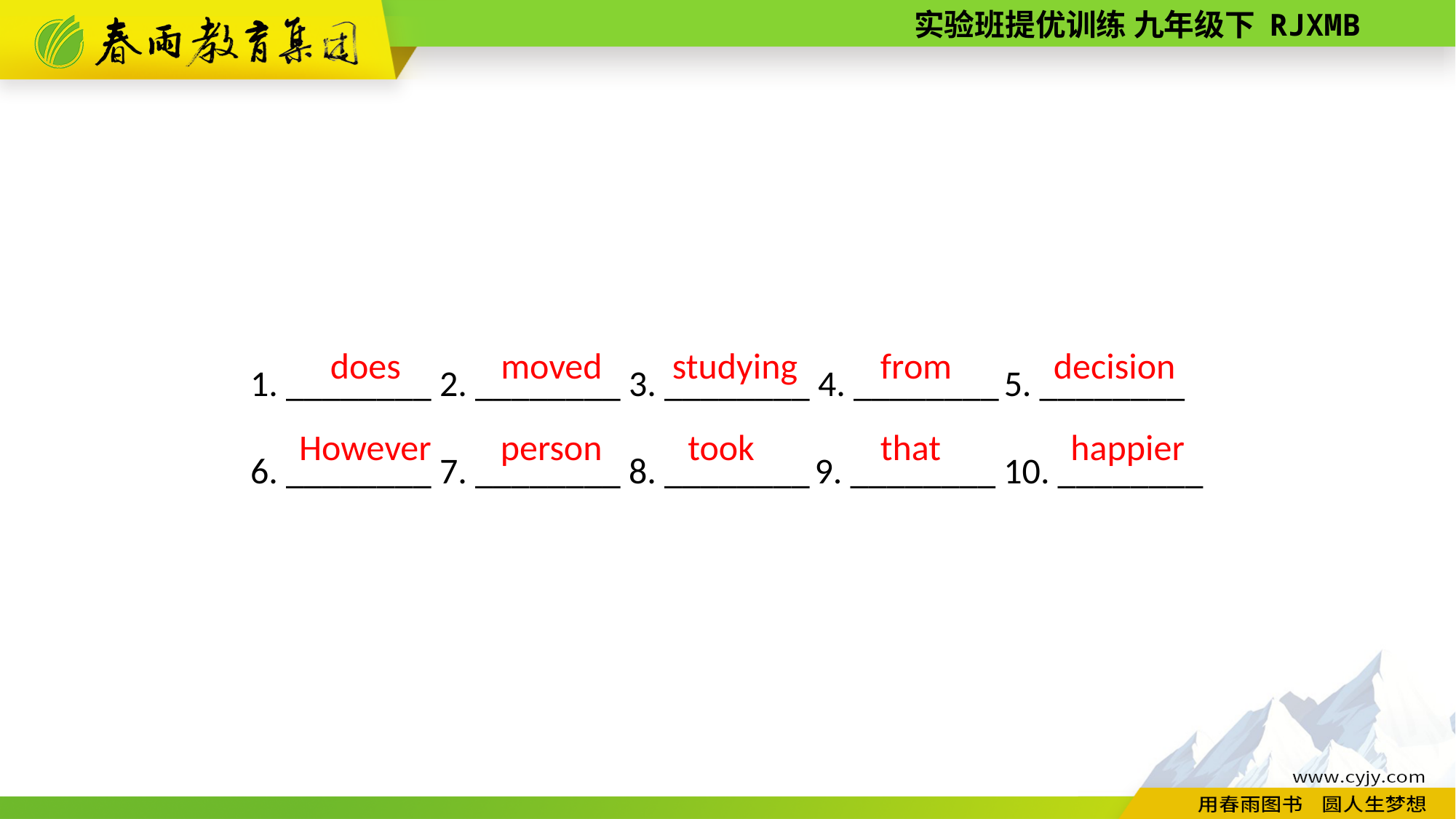

1. ________ 2. ________ 3. ________ 4. ________ 5. ________
6. ________ 7. ________ 8. ________ 9. ________ 10. ________
decision
from
does
moved
studying
However
person
took
that
happier